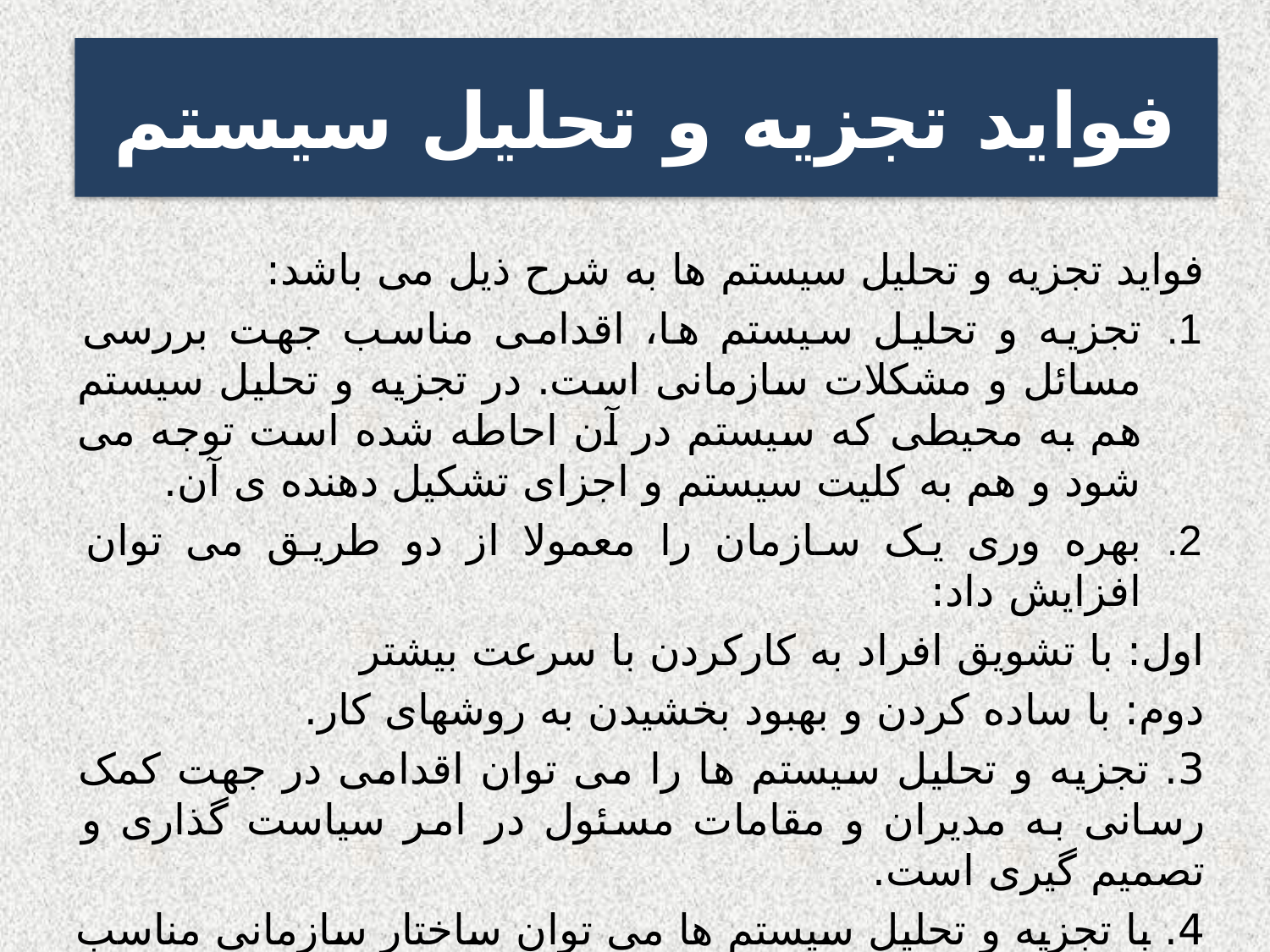

#
فواید تجزیه و تحلیل سیستم
فواید تجزیه و تحلیل سیستم ها به شرح ذیل می باشد:
تجزیه و تحلیل سیستم ها، اقدامی مناسب جهت بررسی مسائل و مشکلات سازمانی است. در تجزیه و تحلیل سیستم هم به محیطی که سیستم در آن احاطه شده است توجه می شود و هم به کلیت سیستم و اجزای تشکیل دهنده ی آن.
بهره وری یک سازمان را معمولا از دو طریق می توان افزایش داد:
اول: با تشویق افراد به کارکردن با سرعت بیشتر
دوم: با ساده کردن و بهبود بخشیدن به روشهای کار.
3. تجزیه و تحلیل سیستم ها را می توان اقدامی در جهت کمک رسانی به مدیران و مقامات مسئول در امر سیاست گذاری و تصمیم گیری است.
4. با تجزیه و تحلیل سیستم ها می توان ساختار سازمانی مناسب تر و روشهای اجرائی کارآمدتر و شیوه های عملیاتی پرثمرتر به وجود آورد وبر میزان اثربخشی و ثمربخشی سازمان افزود.